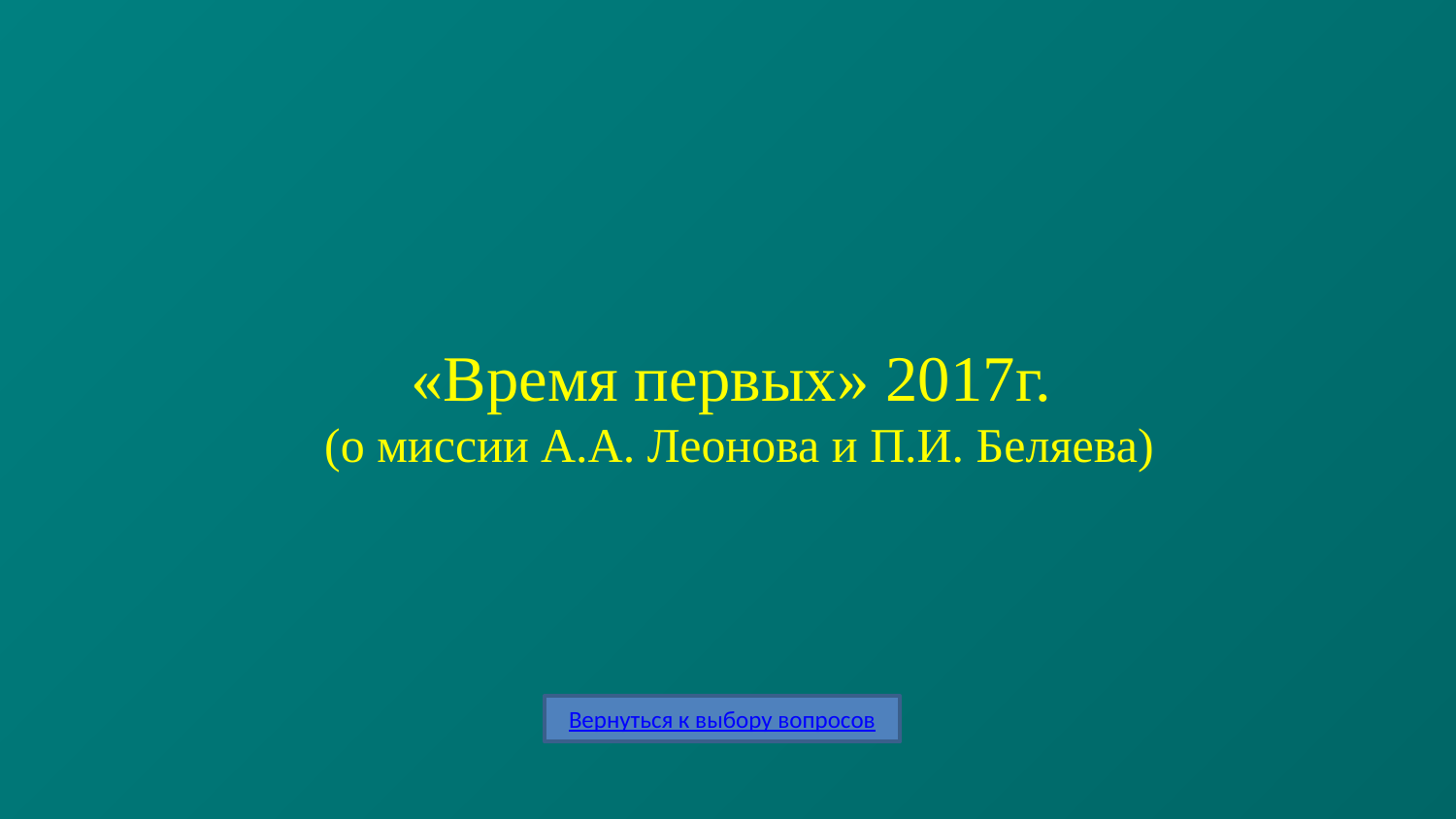

«Время первых» 2017г.
(о миссии А.А. Леонова и П.И. Беляева)